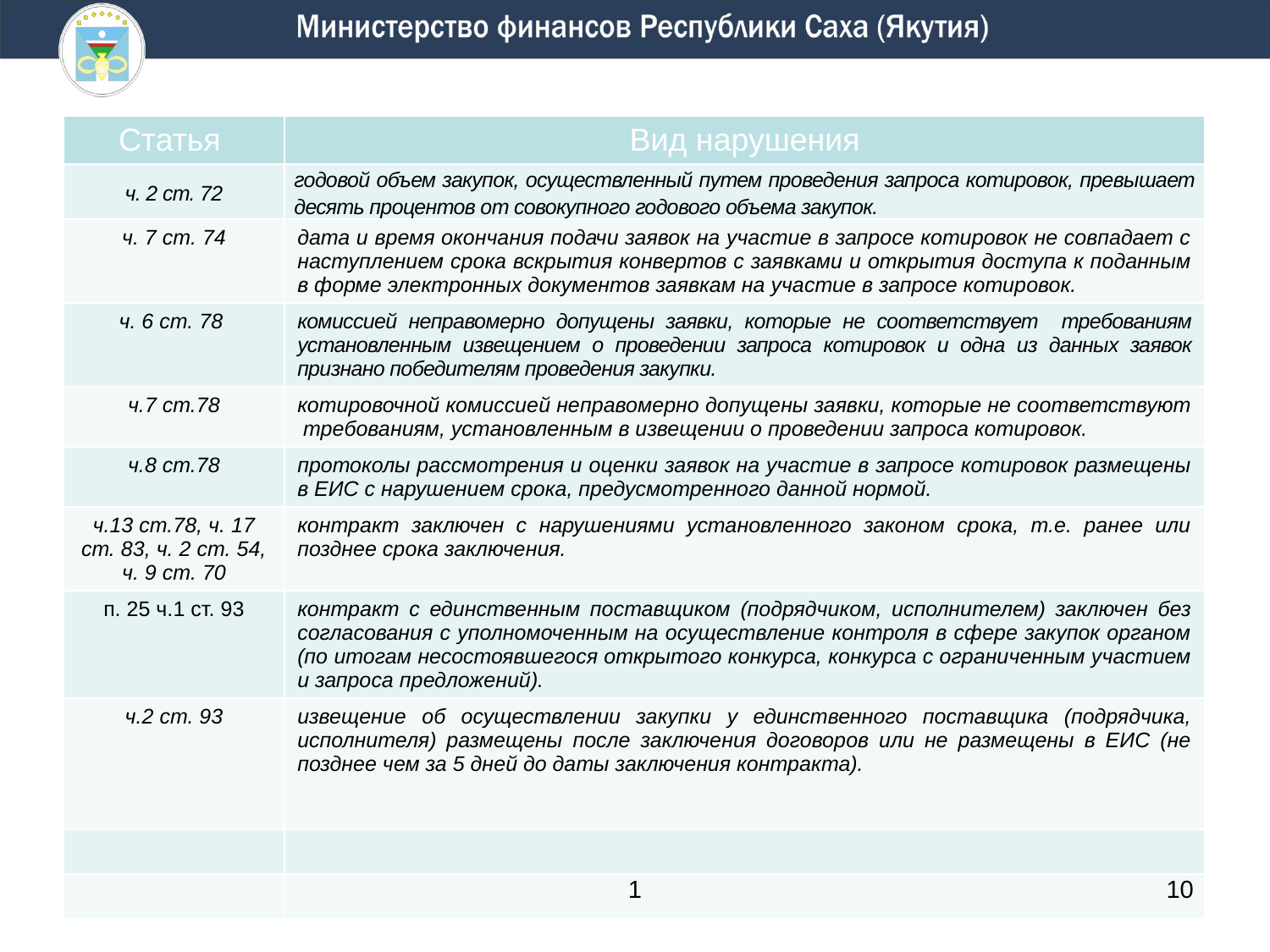

| Статья | Вид нарушения |
| --- | --- |
| ч. 2 ст. 72 | годовой объем закупок, осуществленный путем проведения запроса котировок, превышает десять процентов от совокупного годового объема закупок. |
| ч. 7 ст. 74 | дата и время окончания подачи заявок на участие в запросе котировок не совпадает с наступлением срока вскрытия конвертов с заявками и открытия доступа к поданным в форме электронных документов заявкам на участие в запросе котировок. |
| ч. 6 ст. 78 | комиссией неправомерно допущены заявки, которые не соответствует требованиям установленным извещением о проведении запроса котировок и одна из данных заявок признано победителям проведения закупки. |
| ч.7 ст.78 | котировочной комиссией неправомерно допущены заявки, которые не соответствуют требованиям, установленным в извещении о проведении запроса котировок. |
| ч.8 ст.78 | протоколы рассмотрения и оценки заявок на участие в запросе котировок размещены в ЕИС с нарушением срока, предусмотренного данной нормой. |
| ч.13 ст.78, ч. 17 ст. 83, ч. 2 ст. 54, ч. 9 ст. 70 | контракт заключен с нарушениями установленного законом срока, т.е. ранее или позднее срока заключения. |
| п. 25 ч.1 ст. 93 | контракт с единственным поставщиком (подрядчиком, исполнителем) заключен без согласования с уполномоченным на осуществление контроля в сфере закупок органом (по итогам несостоявшегося открытого конкурса, конкурса с ограниченным участием и запроса предложений). |
| ч.2 ст. 93 | извещение об осуществлении закупки у единственного поставщика (подрядчика, исполнителя) размещены после заключения договоров или не размещены в ЕИС (не позднее чем за 5 дней до даты заключения контракта). |
|  |  |
|  |  |
1
10